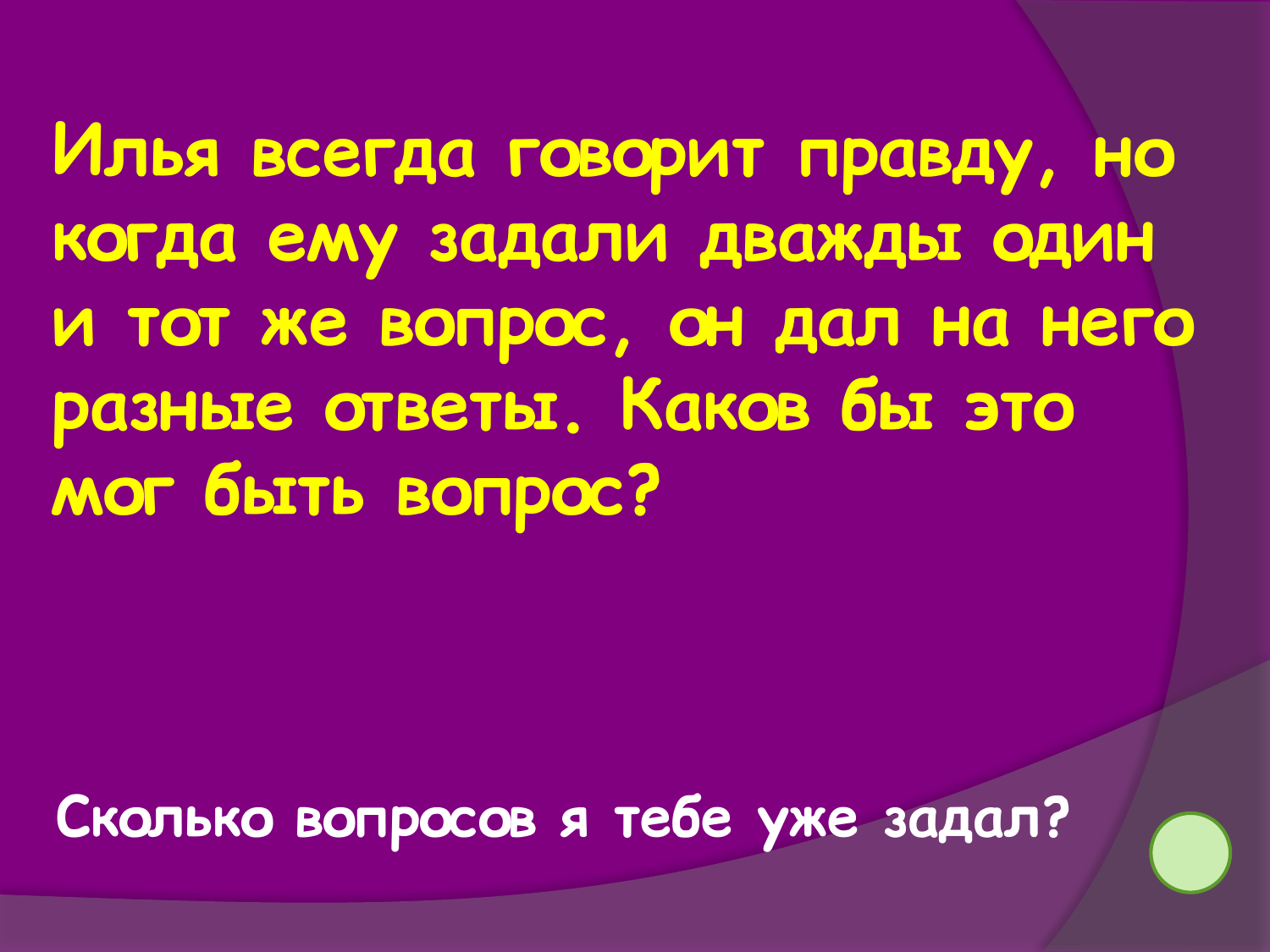

Илья всегда говорит правду, но когда ему задали дважды один и тот же вопрос, он дал на него разные ответы. Каков бы это мог быть вопрос?
Сколько вопросов я тебе уже задал?